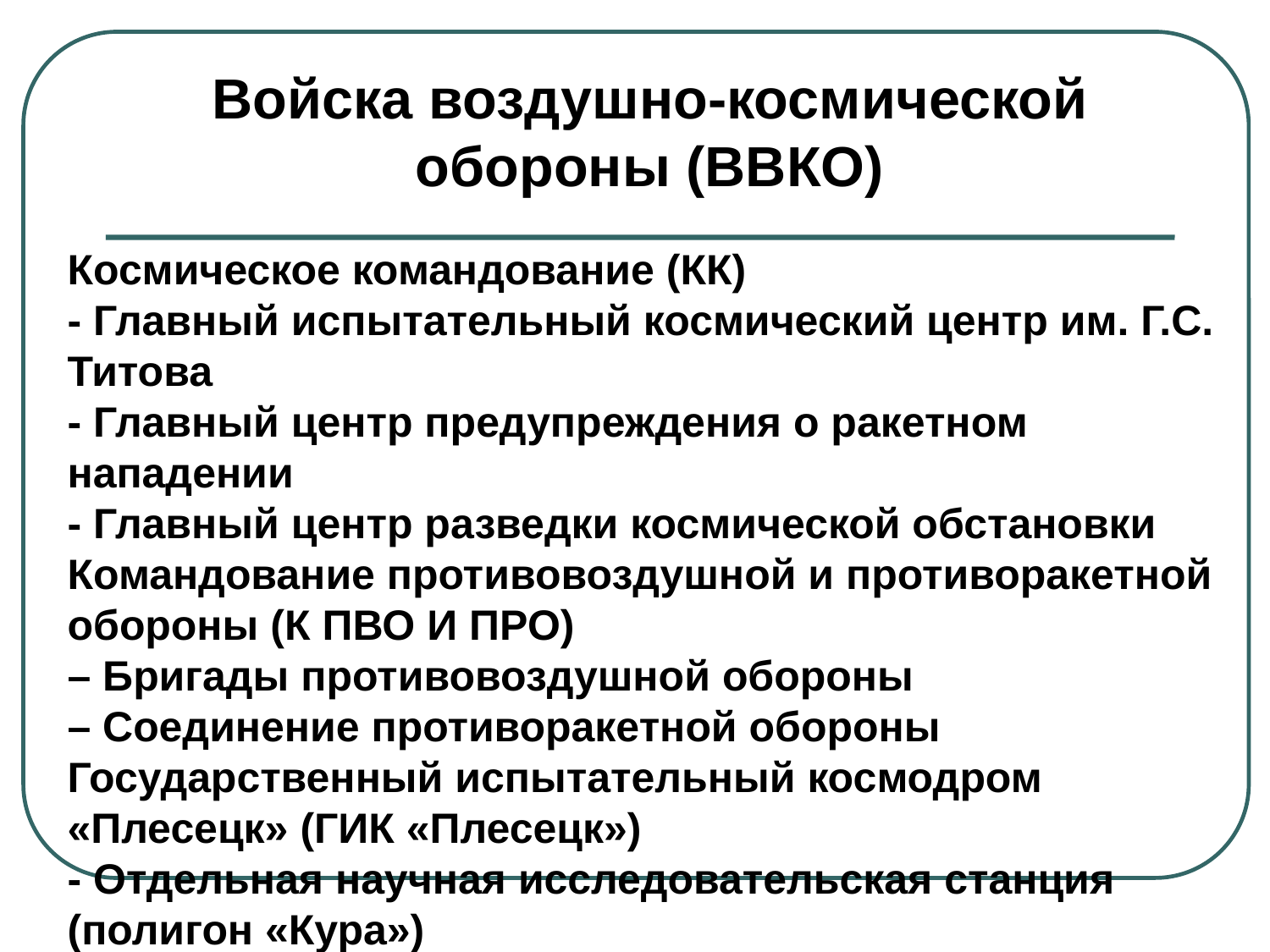

Войска воздушно-космической обороны (ВВКО)
Космическое командование (КК)
- Главный испытательный космический центр им. Г.С. Титова
- Главный центр предупреждения о ракетном нападении
- Главный центр разведки космической обстановки
Командование противовоздушной и противоракетной обороны (К ПВО И ПРО)
– Бригады противовоздушной обороны
– Соединение противоракетной обороны
Государственный испытательный космодром «Плесецк» (ГИК «Плесецк»)
- Отдельная научная исследовательская станция (полигон «Кура»)